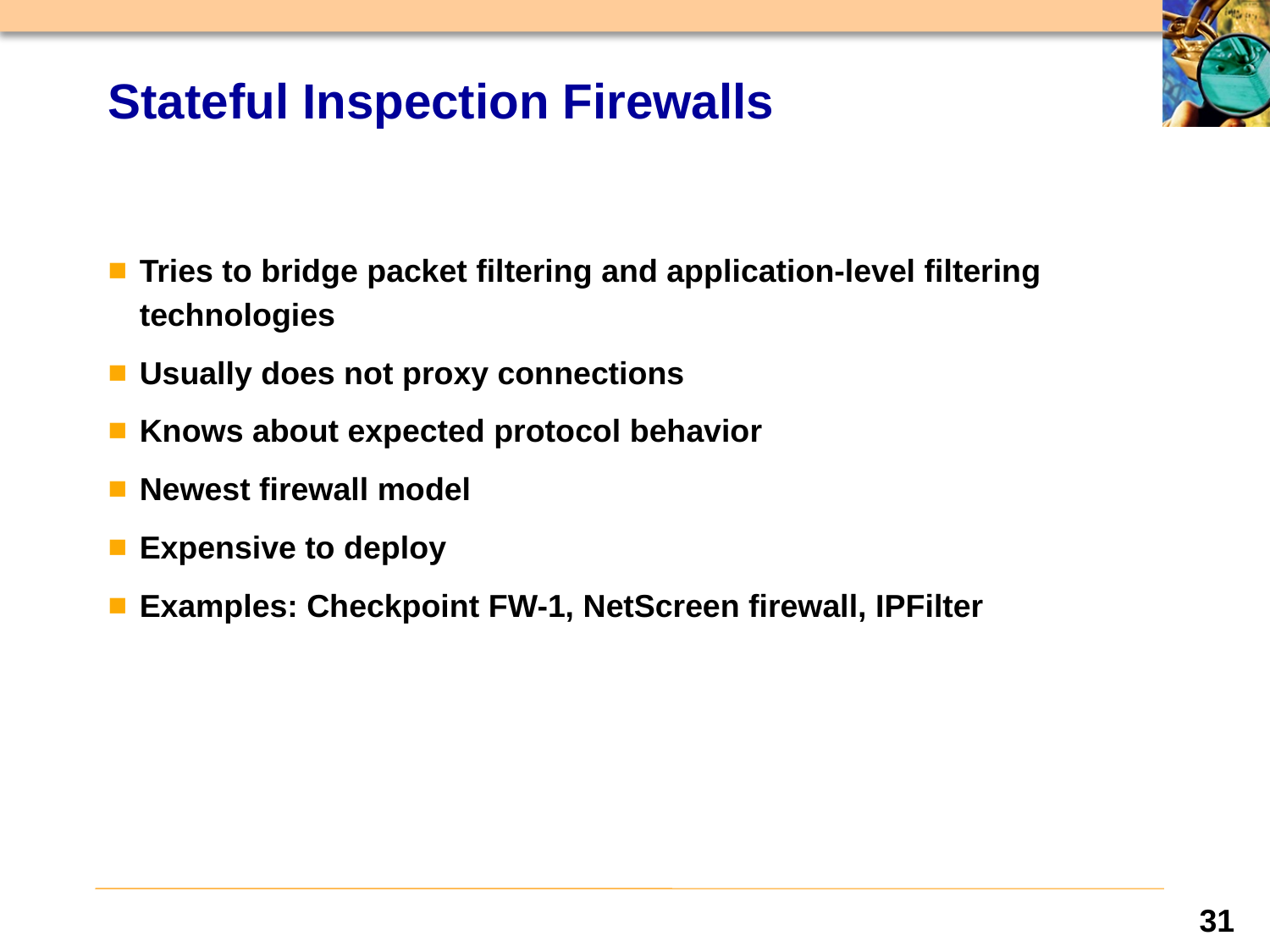

# Stateful Inspection Firewalls

Tries to bridge packet filtering and application-level filtering technologies
Usually does not proxy connections
Knows about expected protocol behavior
Newest firewall model
Expensive to deploy
Examples: Checkpoint FW-1, NetScreen firewall, IPFilter